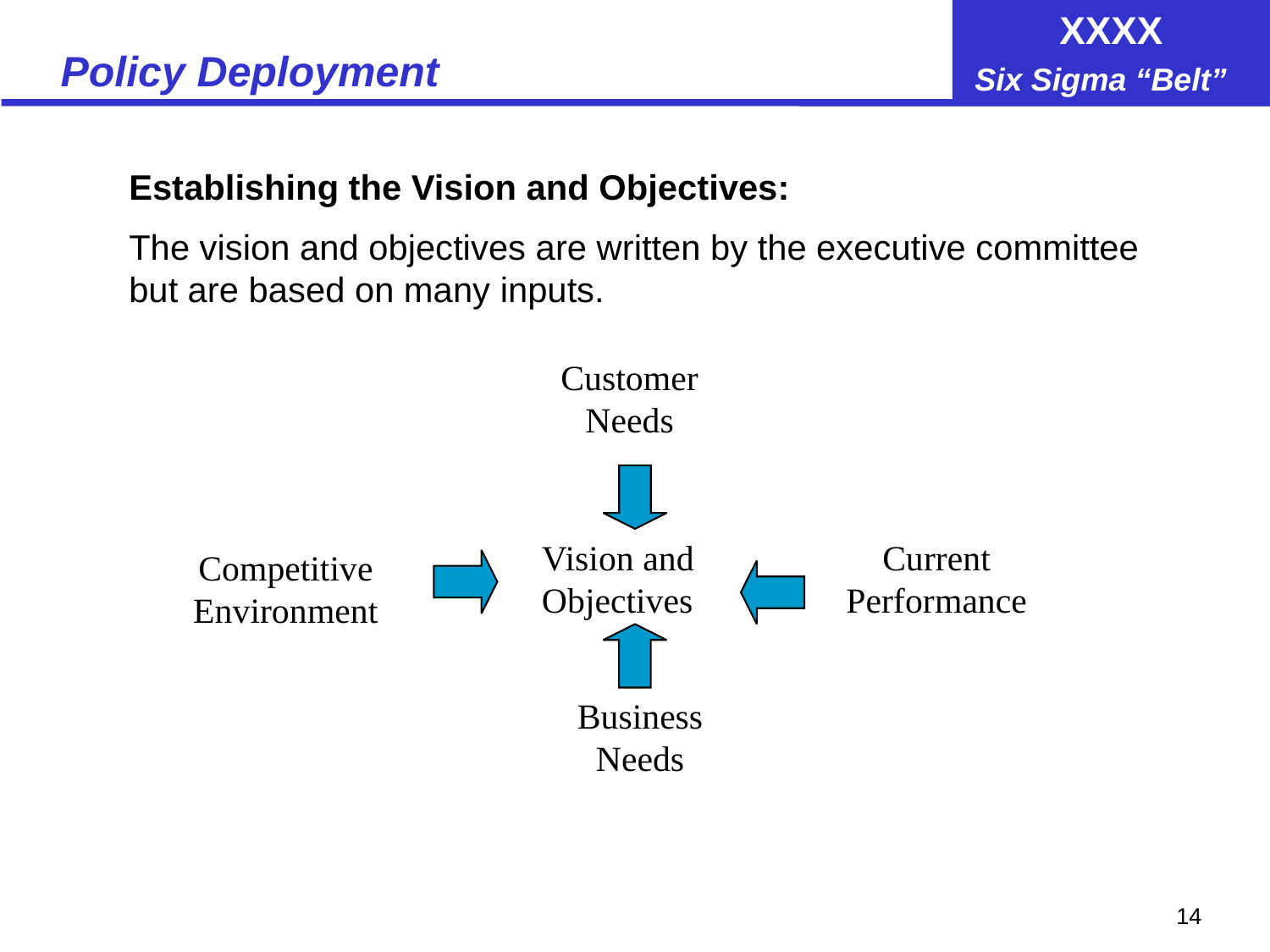

# Policy Deployment

Customer Needs
Vision and Objectives
Current Performance
Competitive Environment

Business Needs
Establishing the Vision and Objectives:
The vision and objectives are written by the executive committee but are based on many inputs.